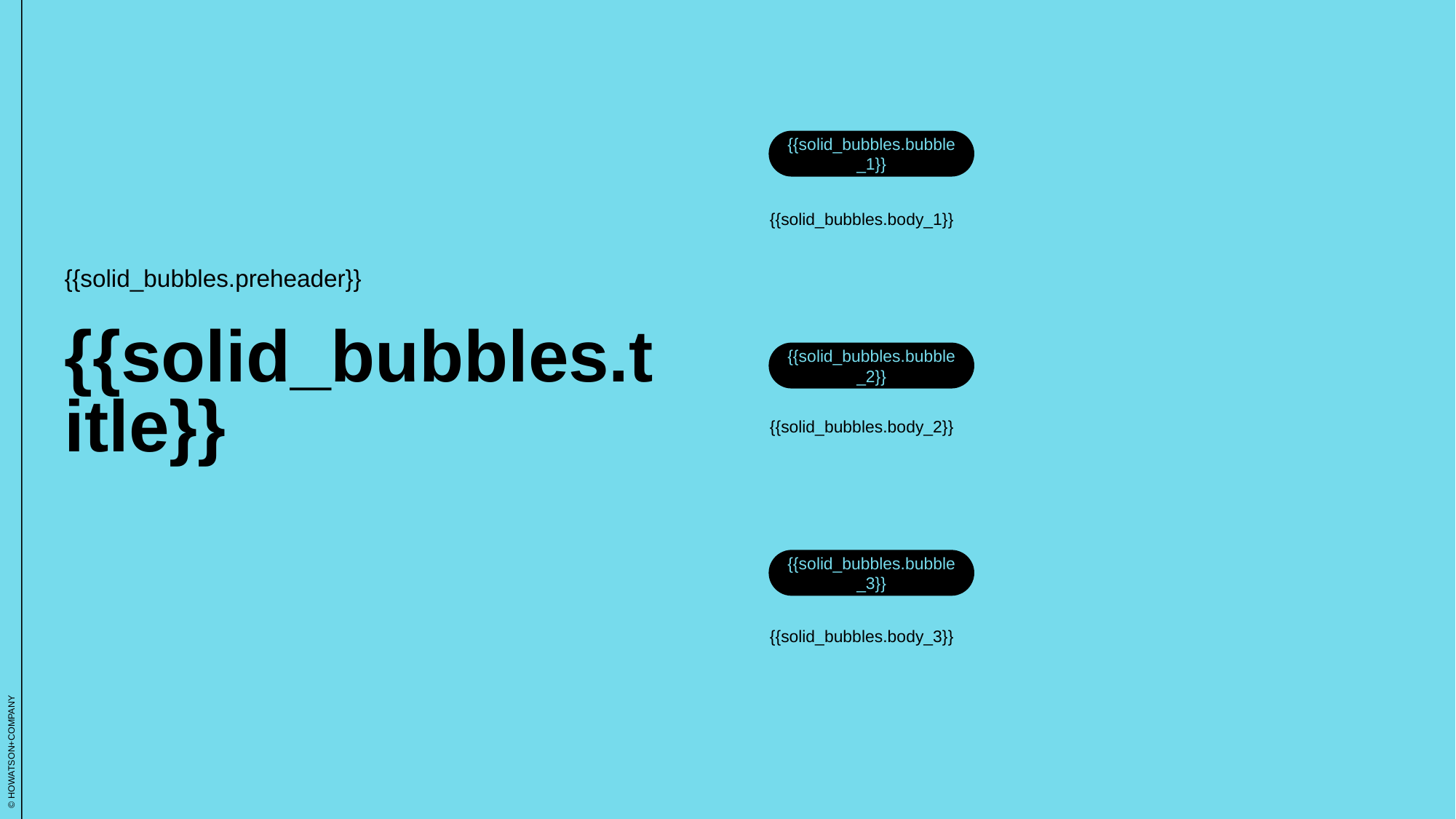

{{solid_bubbles.bubble_1}}
{{solid_bubbles.body_1}}
{{solid_bubbles.preheader}}
{{solid_bubbles.title}}
{{solid_bubbles.bubble_2}}
{{solid_bubbles.body_2}}
{{solid_bubbles.bubble_3}}
{{solid_bubbles.body_3}}